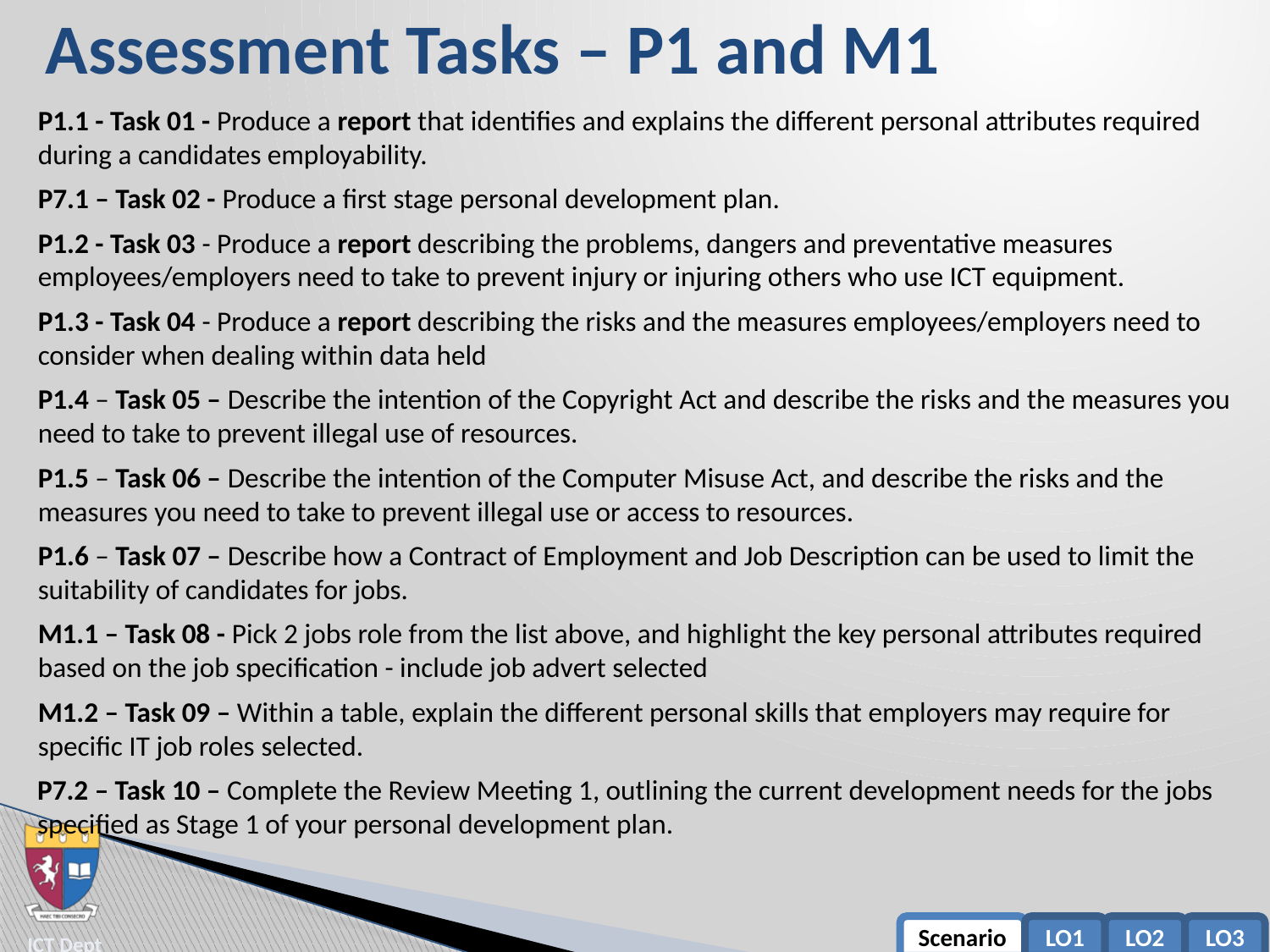

# Assessment Tasks – P1 and M1
P1.1 - Task 01 - Produce a report that identifies and explains the different personal attributes required during a candidates employability.
P7.1 – Task 02 - Produce a first stage personal development plan.
P1.2 - Task 03 - Produce a report describing the problems, dangers and preventative measures employees/employers need to take to prevent injury or injuring others who use ICT equipment.
P1.3 - Task 04 - Produce a report describing the risks and the measures employees/employers need to consider when dealing within data held
P1.4 – Task 05 – Describe the intention of the Copyright Act and describe the risks and the measures you need to take to prevent illegal use of resources.
P1.5 – Task 06 – Describe the intention of the Computer Misuse Act, and describe the risks and the measures you need to take to prevent illegal use or access to resources.
P1.6 – Task 07 – Describe how a Contract of Employment and Job Description can be used to limit the suitability of candidates for jobs.
M1.1 – Task 08 - Pick 2 jobs role from the list above, and highlight the key personal attributes required based on the job specification - include job advert selected
M1.2 – Task 09 – Within a table, explain the different personal skills that employers may require for specific IT job roles selected.
P7.2 – Task 10 – Complete the Review Meeting 1, outlining the current development needs for the jobs specified as Stage 1 of your personal development plan.